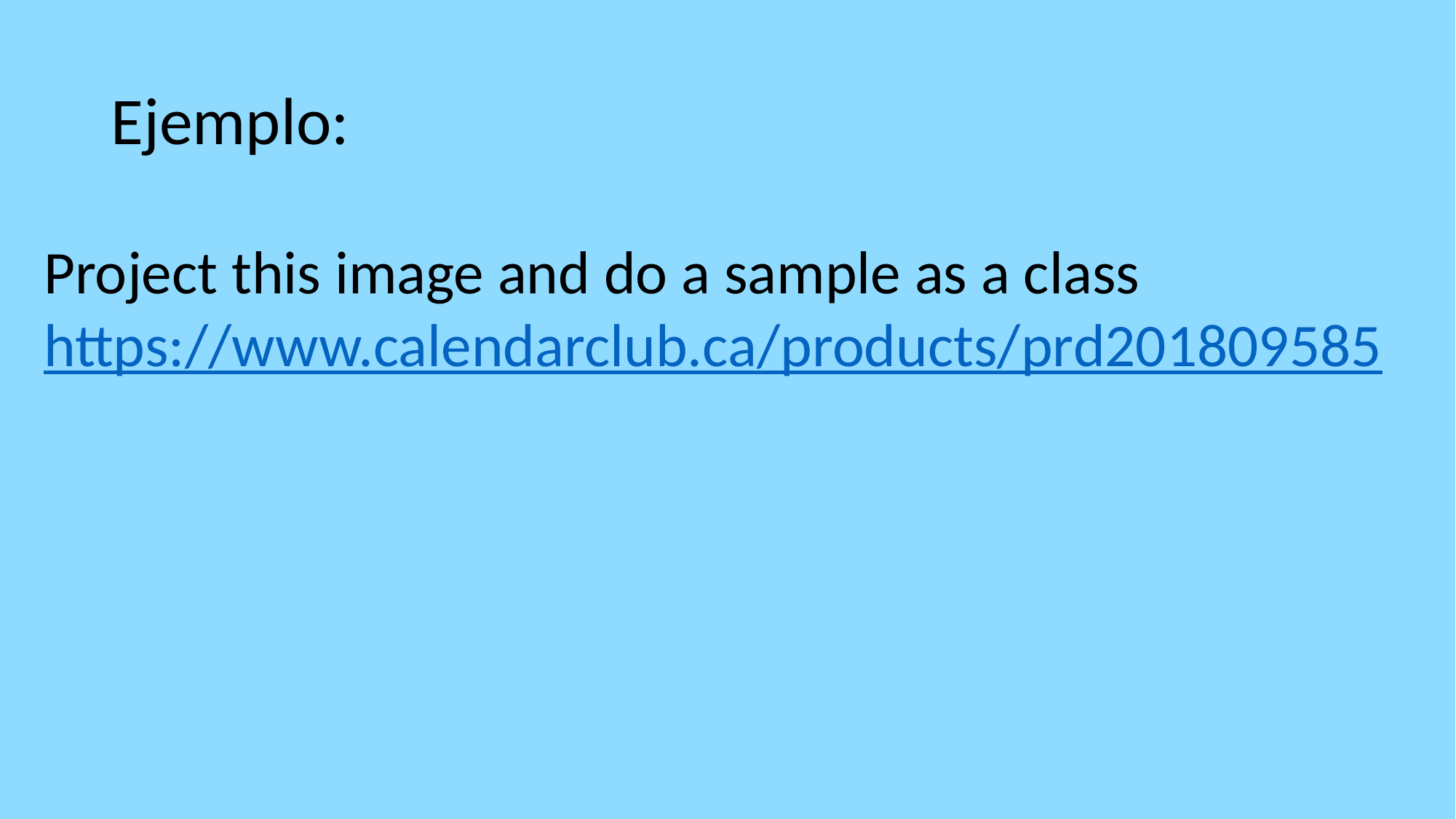

# Ejemplo:
Project this image and do a sample as a class
https://www.calendarclub.ca/products/prd201809585